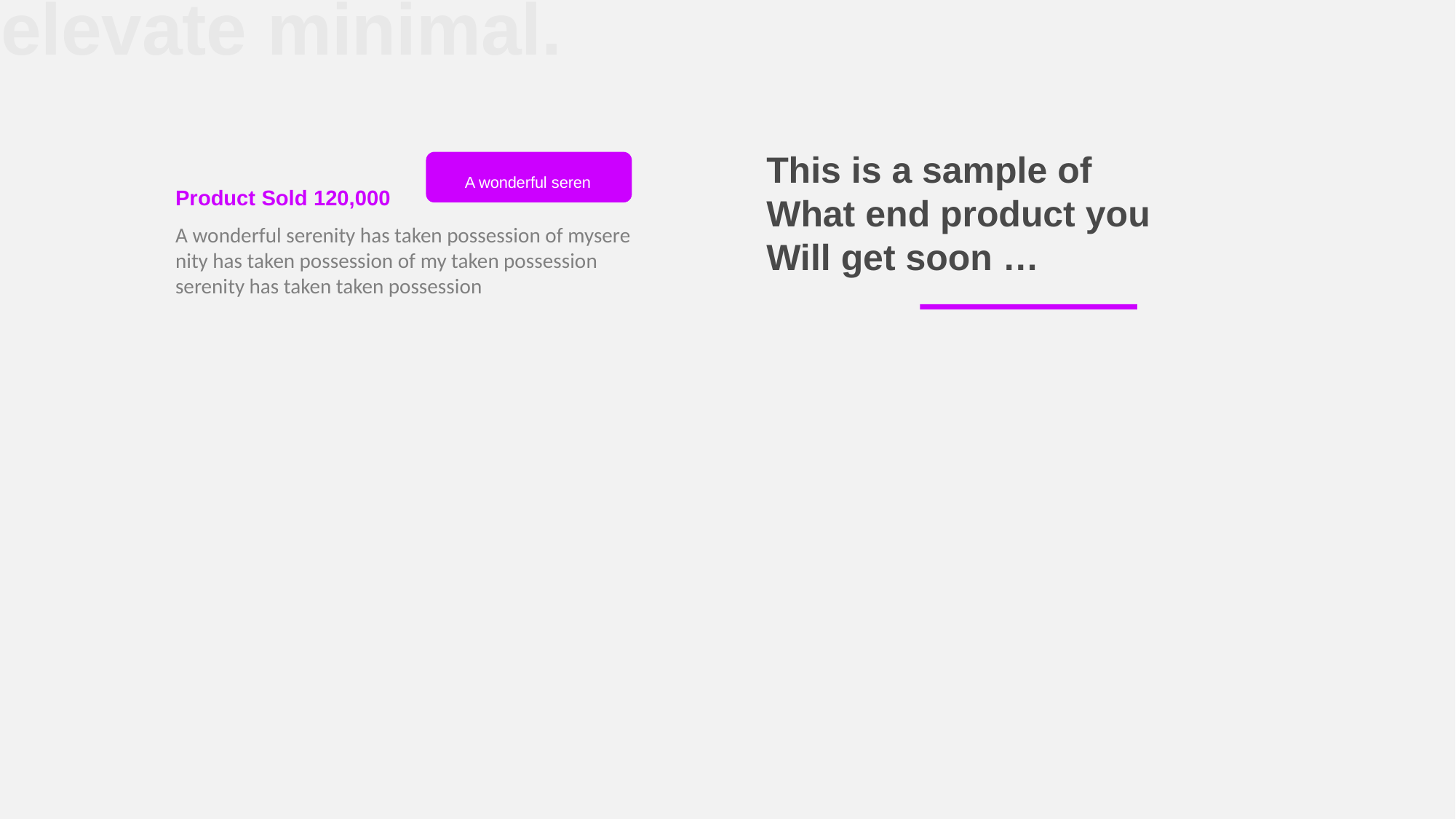

elevate minimal.
This is a sample of
What end product you
Will get soon …

A wonderful seren
Product Sold 120,000
A wonderful serenity has taken possession of mysere nity has taken possession of my taken possession serenity has taken taken possession